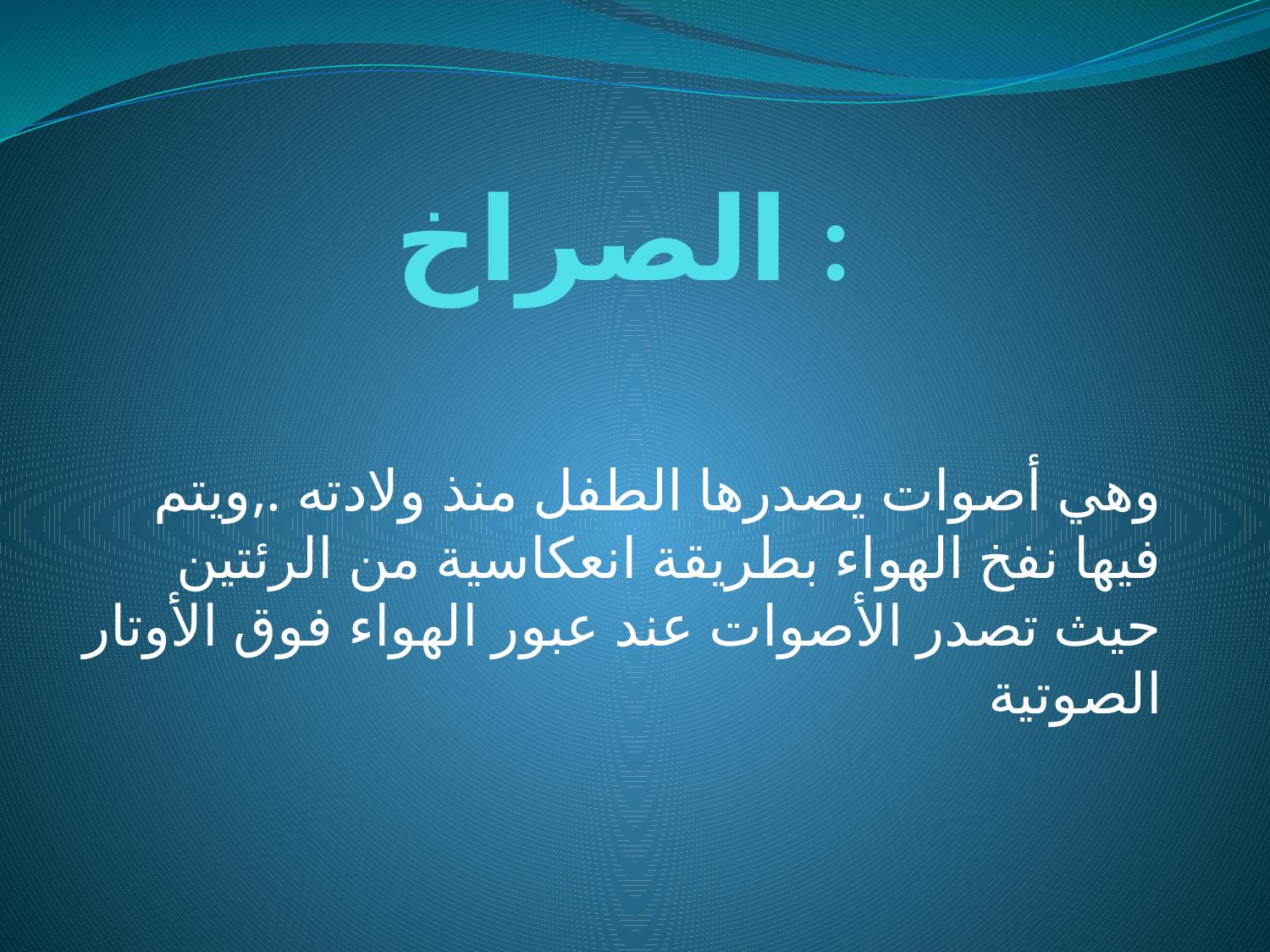

# الصراخ :
وهي أصوات يصدرها الطفل منذ ولادته .,ويتم فيها نفخ الهواء بطريقة انعكاسية من الرئتين حيث تصدر الأصوات عند عبور الهواء فوق الأوتار الصوتية